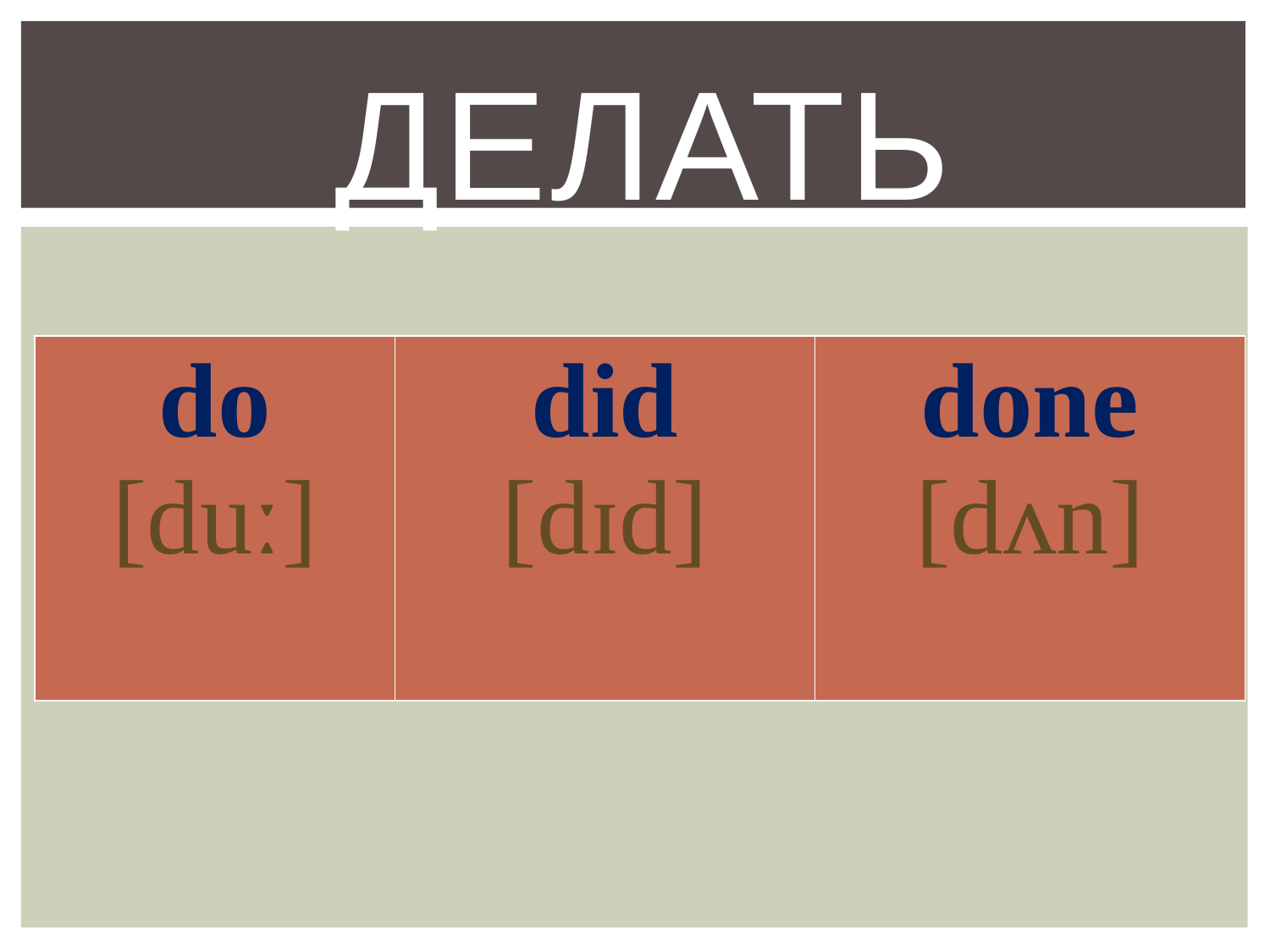

# делать
| do [duː] | did [dɪd] | done [dʌn] |
| --- | --- | --- |